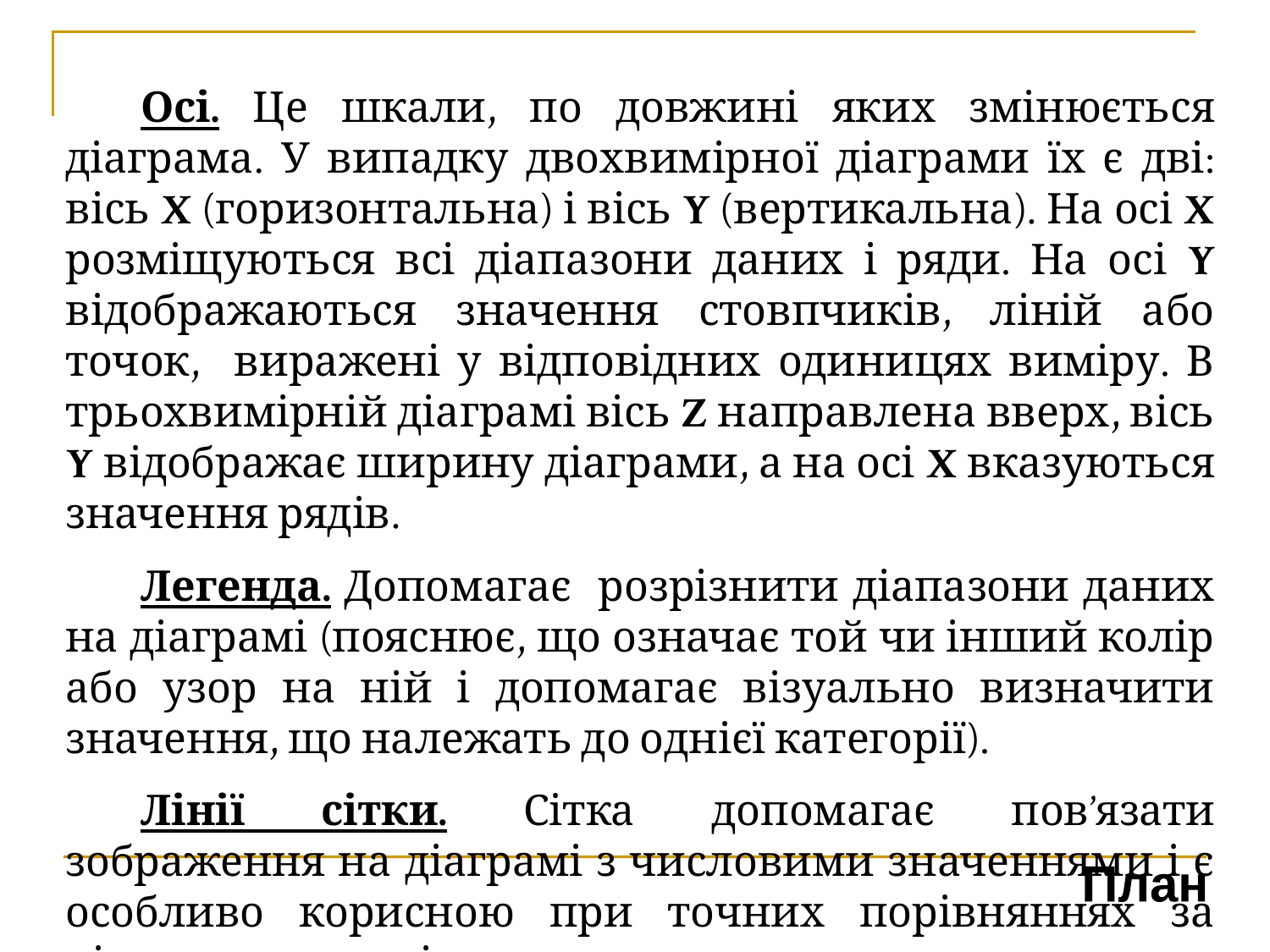

Осі. Це шкали, по довжині яких змінюється діаграма. У випадку двохвимірної діаграми їх є дві: вісь X (горизонтальна) і вісь Y (вертикальна). На осі X розміщуються всі діапазони даних і ряди. На осі Y відображаються значення стовпчиків, ліній або точок,  виражені у відповідних одиницях виміру. В трьохвимірній діаграмі вісь Z направлена вверх, вісь Y відображає ширину діаграми, а на осі X вказуються значення рядів.
Легенда. Допомагає  розрізнити діапазони даних на діаграмі (пояснює, що означає той чи інший колір або узор на ній і допомагає візуально визначити значення, що належать до однієї категорії).
Лінії сітки. Сітка допомагає пов’язати зображення на діаграмі з числовими значеннями і є особливо корисною при точних порівняннях за різними категоріями даних.
План